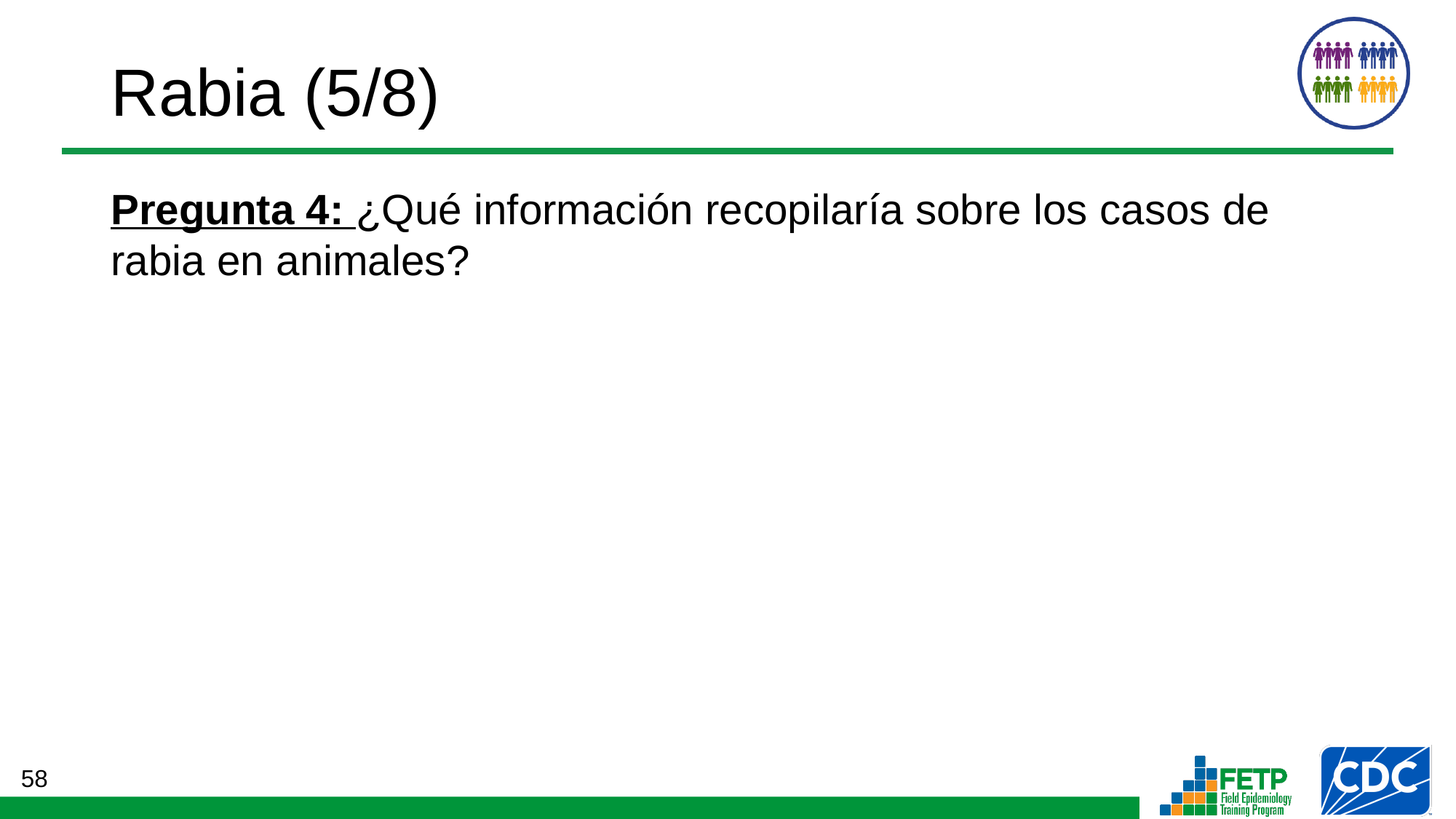

# Rabia (5/8)
Pregunta 4: ¿Qué información recopilaría sobre los casos de rabia en animales?